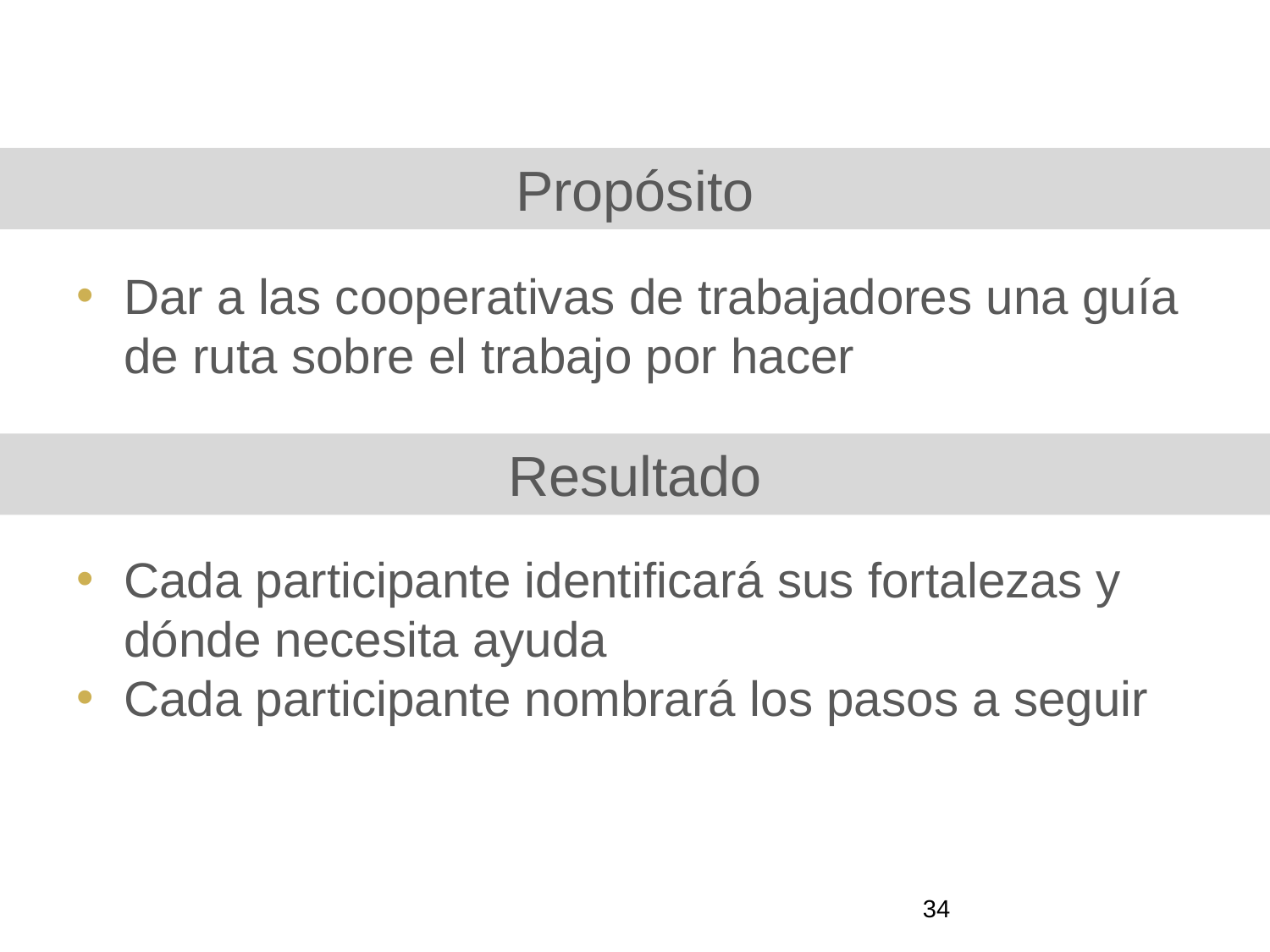

Propósito

Dar a las cooperativas de trabajadores una guía de ruta sobre el trabajo por hacer

Resultado
Cada participante identificará sus fortalezas y dónde necesita ayuda
Cada participante nombrará los pasos a seguir

34